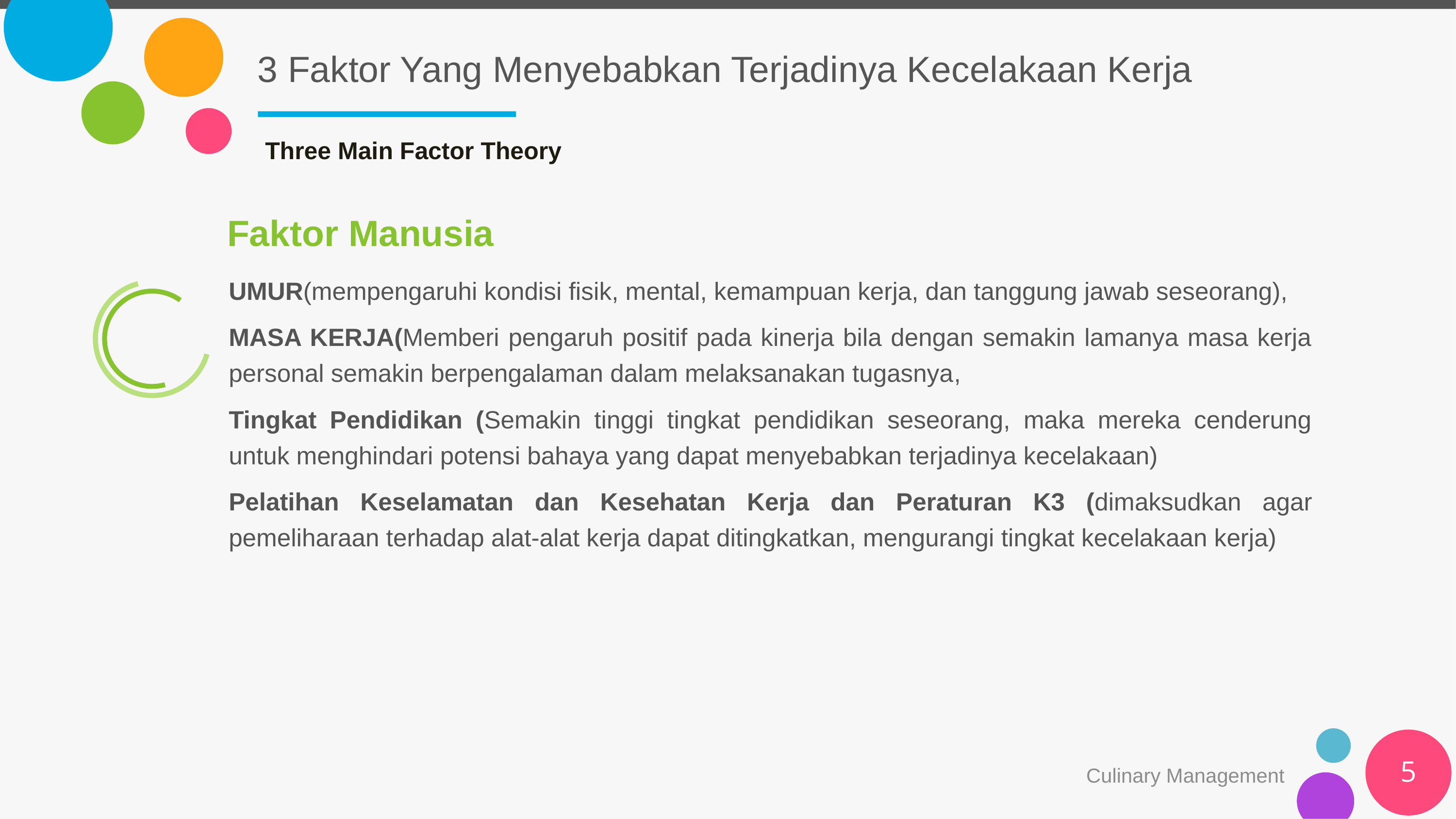

# 3 Faktor Yang Menyebabkan Terjadinya Kecelakaan Kerja
Three Main Factor Theory
Faktor Manusia
UMUR(mempengaruhi kondisi fisik, mental, kemampuan kerja, dan tanggung jawab seseorang),
MASA KERJA(Memberi pengaruh positif pada kinerja bila dengan semakin lamanya masa kerja personal semakin berpengalaman dalam melaksanakan tugasnya,
Tingkat Pendidikan (Semakin tinggi tingkat pendidikan seseorang, maka mereka cenderung untuk menghindari potensi bahaya yang dapat menyebabkan terjadinya kecelakaan)
Pelatihan Keselamatan dan Kesehatan Kerja dan Peraturan K3 (dimaksudkan agar pemeliharaan terhadap alat-alat kerja dapat ditingkatkan, mengurangi tingkat kecelakaan kerja)

5
Culinary Management